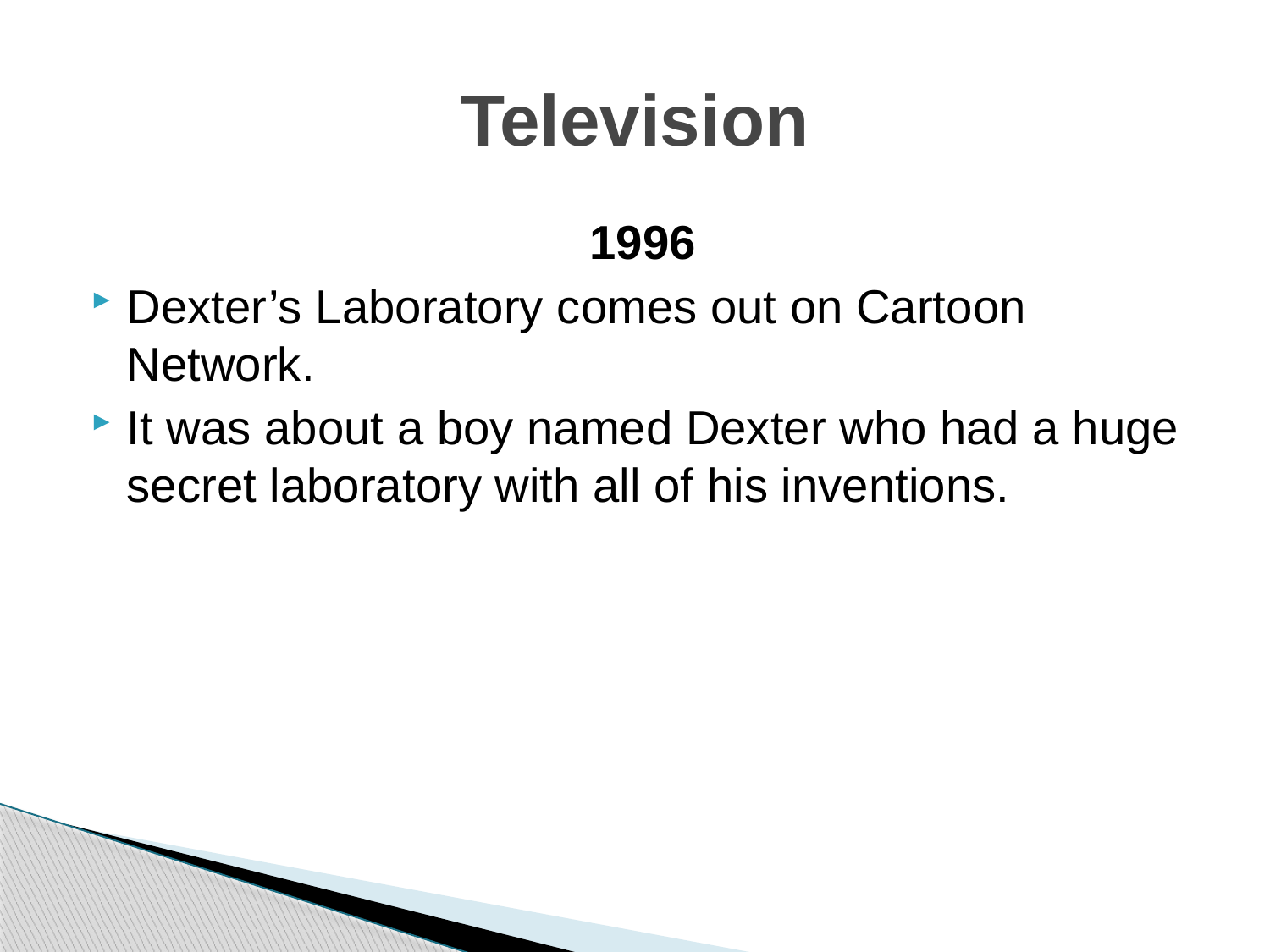

# Television
1996
Dexter’s Laboratory comes out on Cartoon Network.
It was about a boy named Dexter who had a huge secret laboratory with all of his inventions.